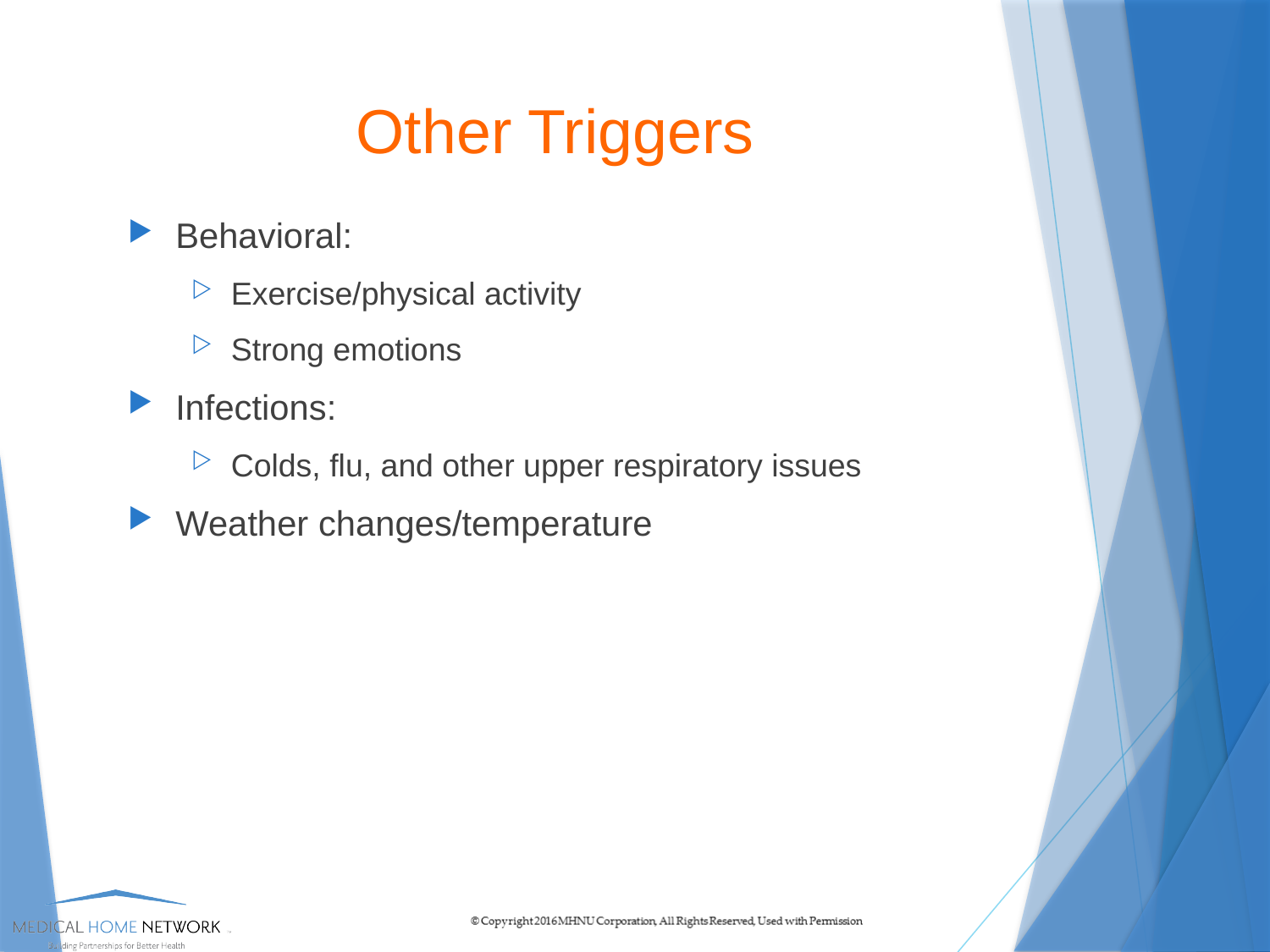

# Other Triggers
Behavioral:
Exercise/physical activity
Strong emotions
Infections:
Colds, flu, and other upper respiratory issues
Weather changes/temperature